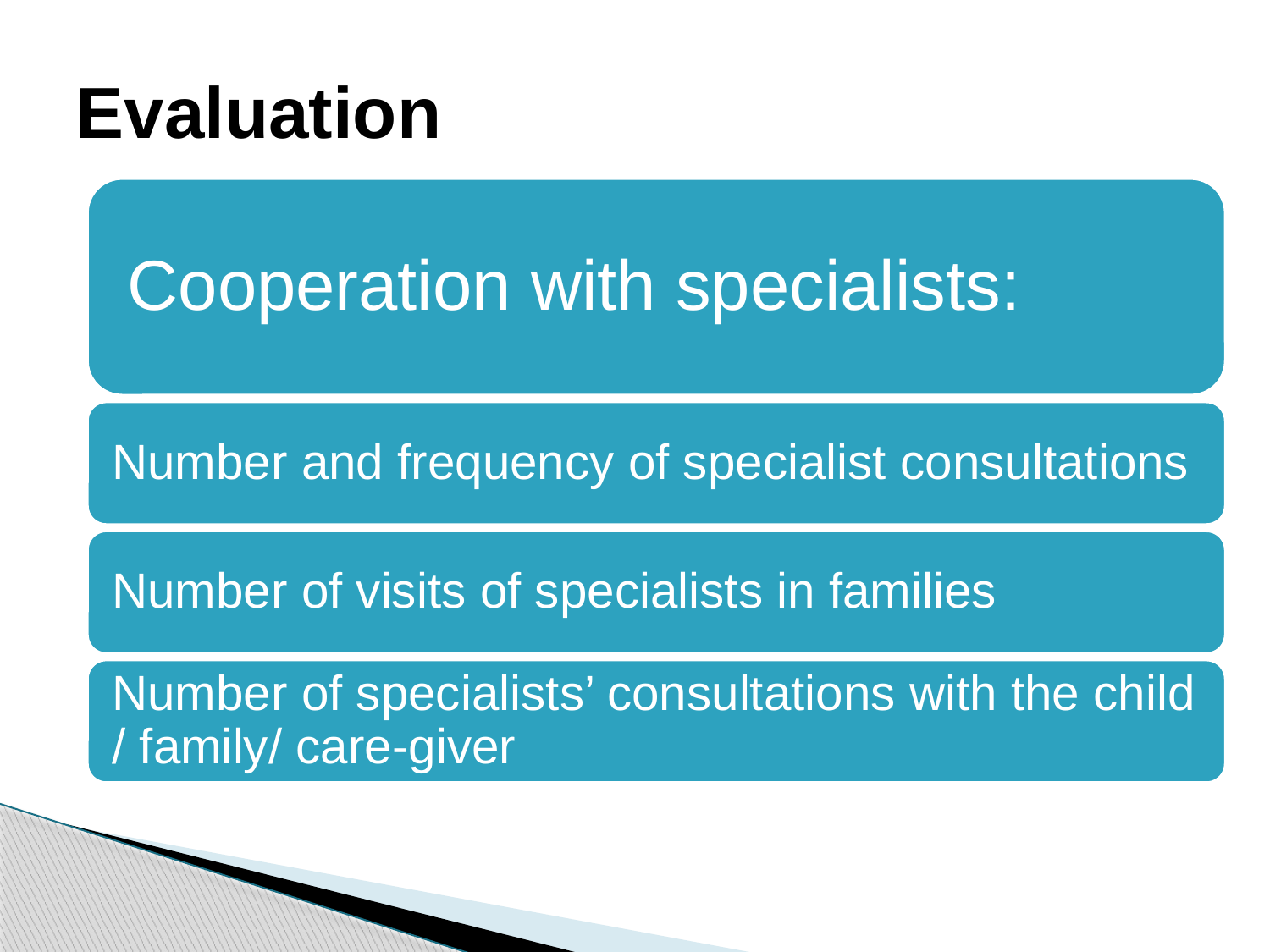

# Evaluation
Cooperation with specialists:
Number and frequency of specialist consultations
Number of visits of specialists in families
Number of specialists’ consultations with the child / family/ care-giver